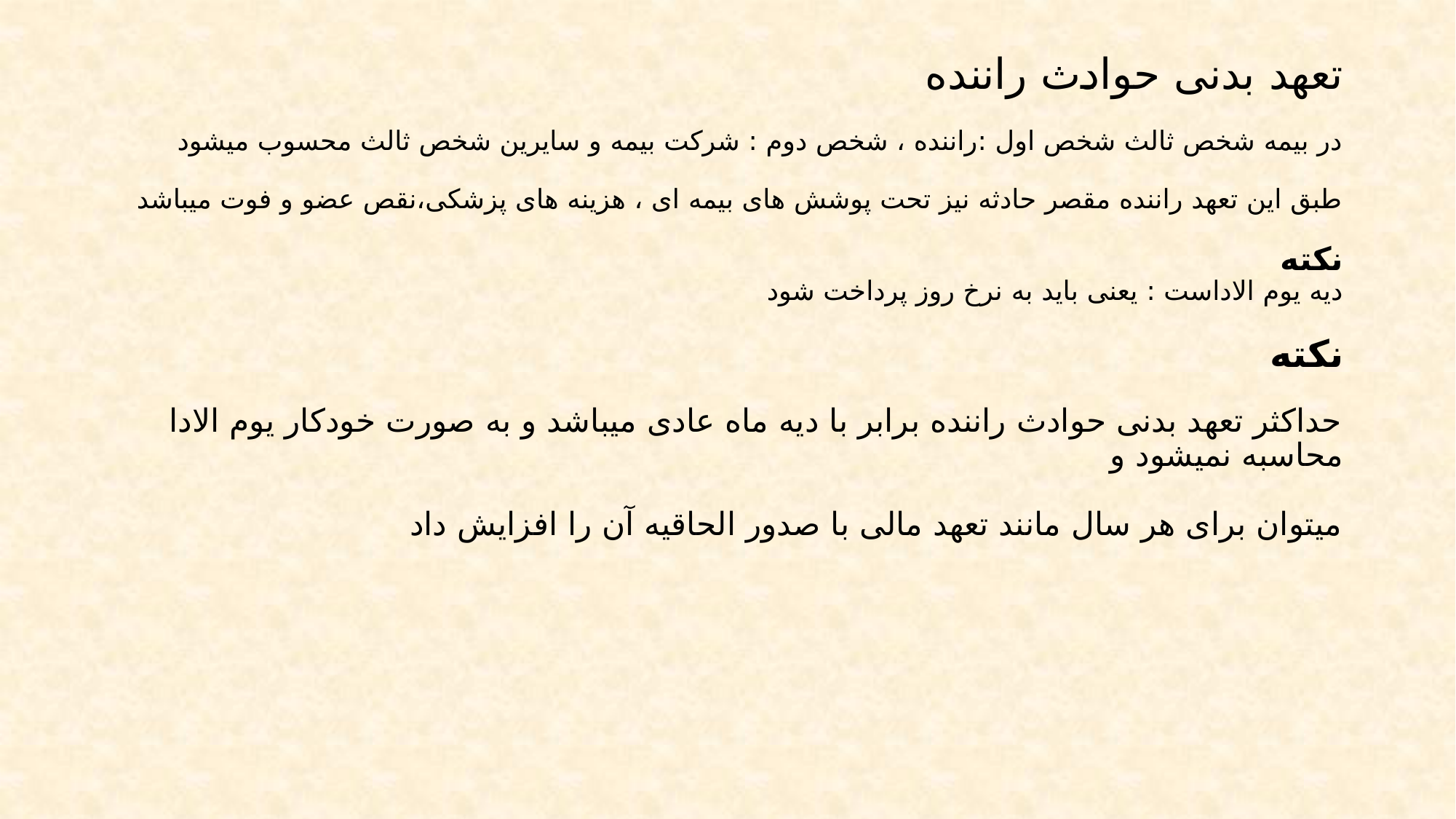

# تعهد بدنی حوادث راننده در بیمه شخص ثالث شخص اول :راننده ، شخص دوم : شرکت بیمه و سایرین شخص ثالث محسوب میشود طبق این تعهد راننده مقصر حادثه نیز تحت پوشش های بیمه ای ، هزینه های پزشکی،نقص عضو و فوت میباشد نکته دیه یوم الاداست : یعنی باید به نرخ روز پرداخت شود نکته حداکثر تعهد بدنی حوادث راننده برابر با دیه ماه عادی میباشد و به صورت خودکار یوم الادا محاسبه نمیشود و میتوان برای هر سال مانند تعهد مالی با صدور الحاقیه آن را افزایش داد